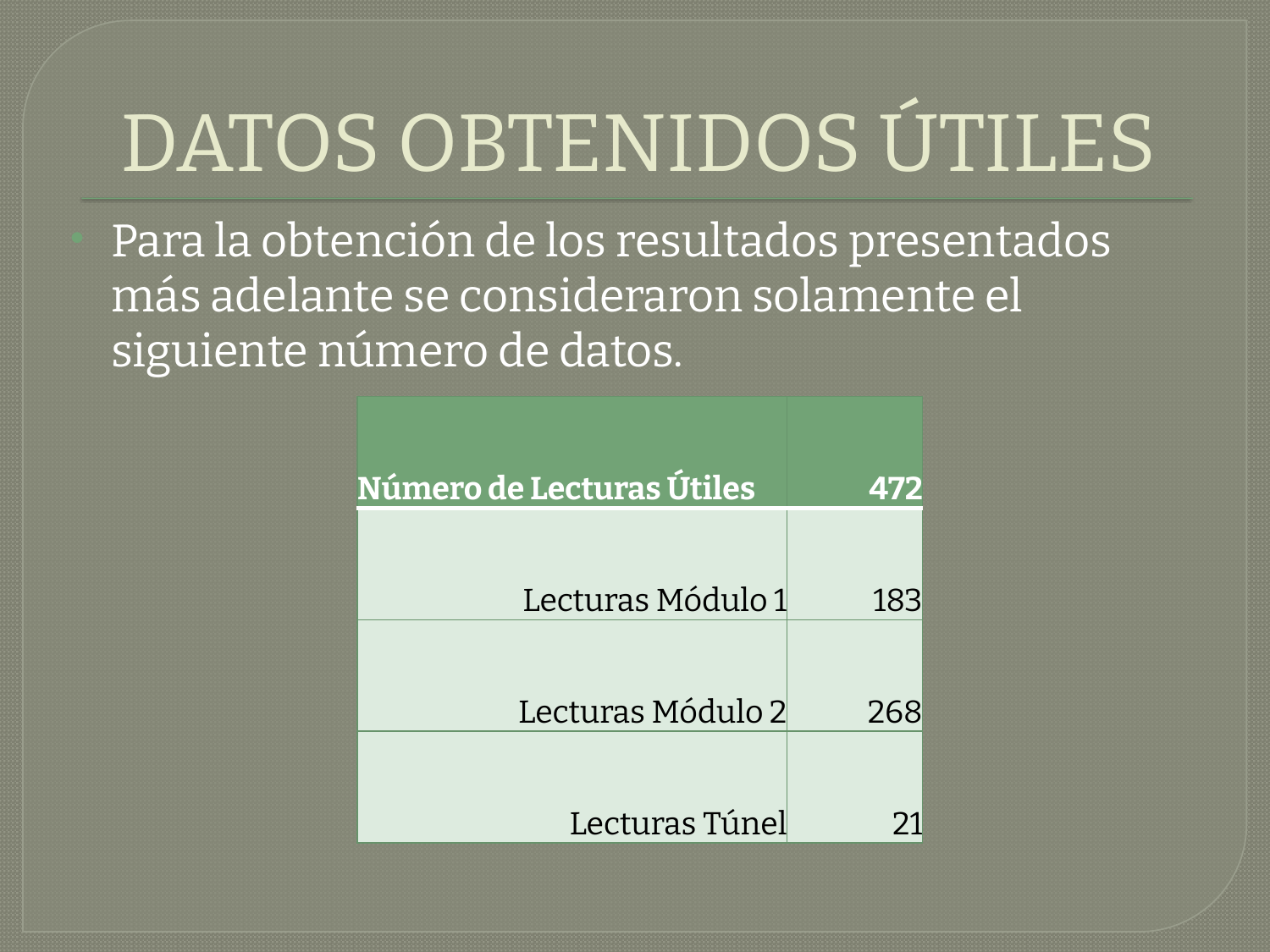

# DATOS OBTENIDOS ÚTILES
Para la obtención de los resultados presentados más adelante se consideraron solamente el siguiente número de datos.
| Número de Lecturas Útiles | 472 |
| --- | --- |
| Lecturas Módulo 1 | 183 |
| Lecturas Módulo 2 | 268 |
| Lecturas Túnel | 21 |